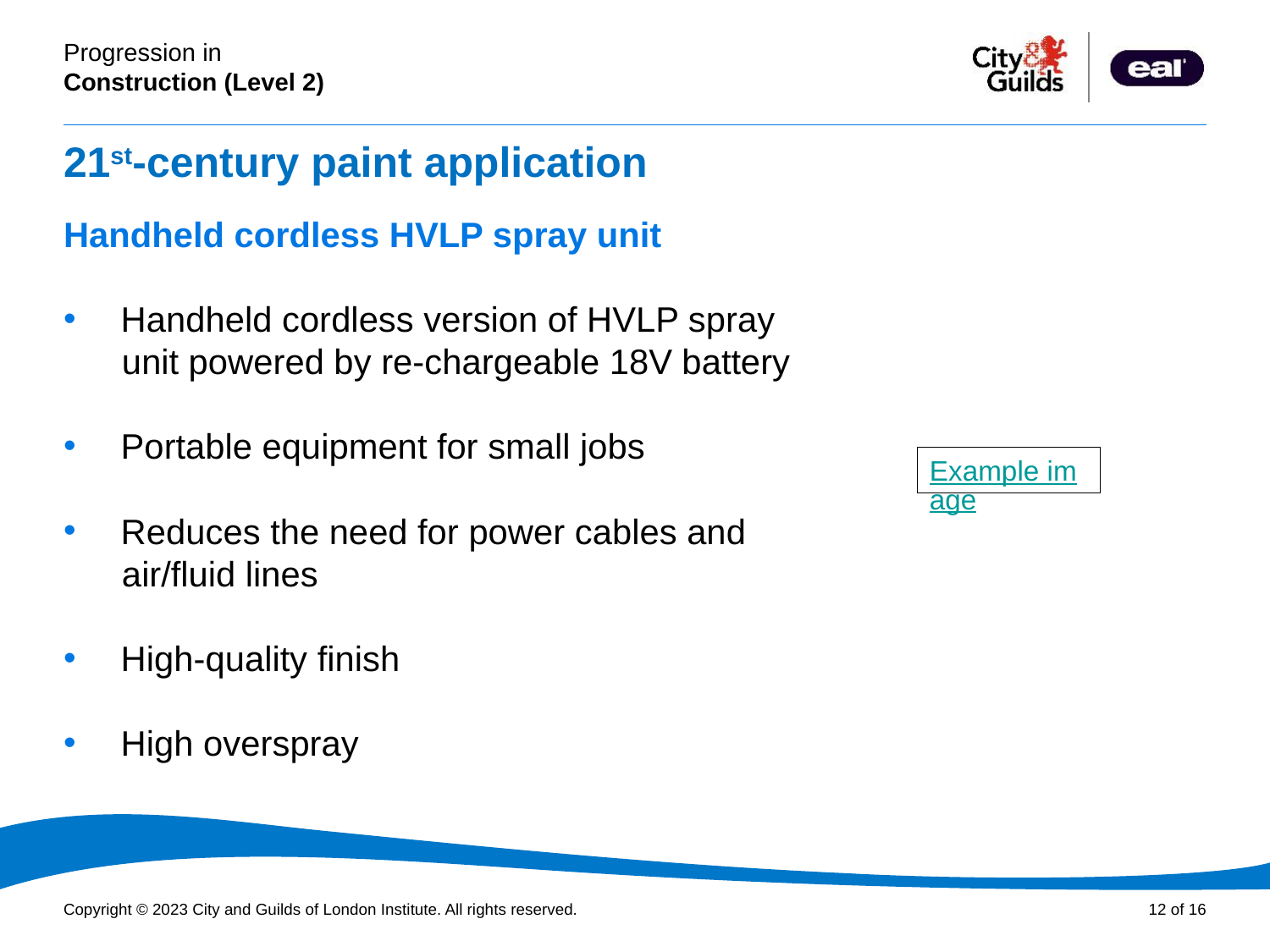

# 21st-century paint application
Handheld cordless HVLP spray unit

 Handheld cordless version of HVLP spray
      unit powered by re-chargeable 18V battery

 Portable equipment for small jobs

 Reduces the need for power cables and
      air/fluid lines

 High-quality finish

 High overspray
Example image